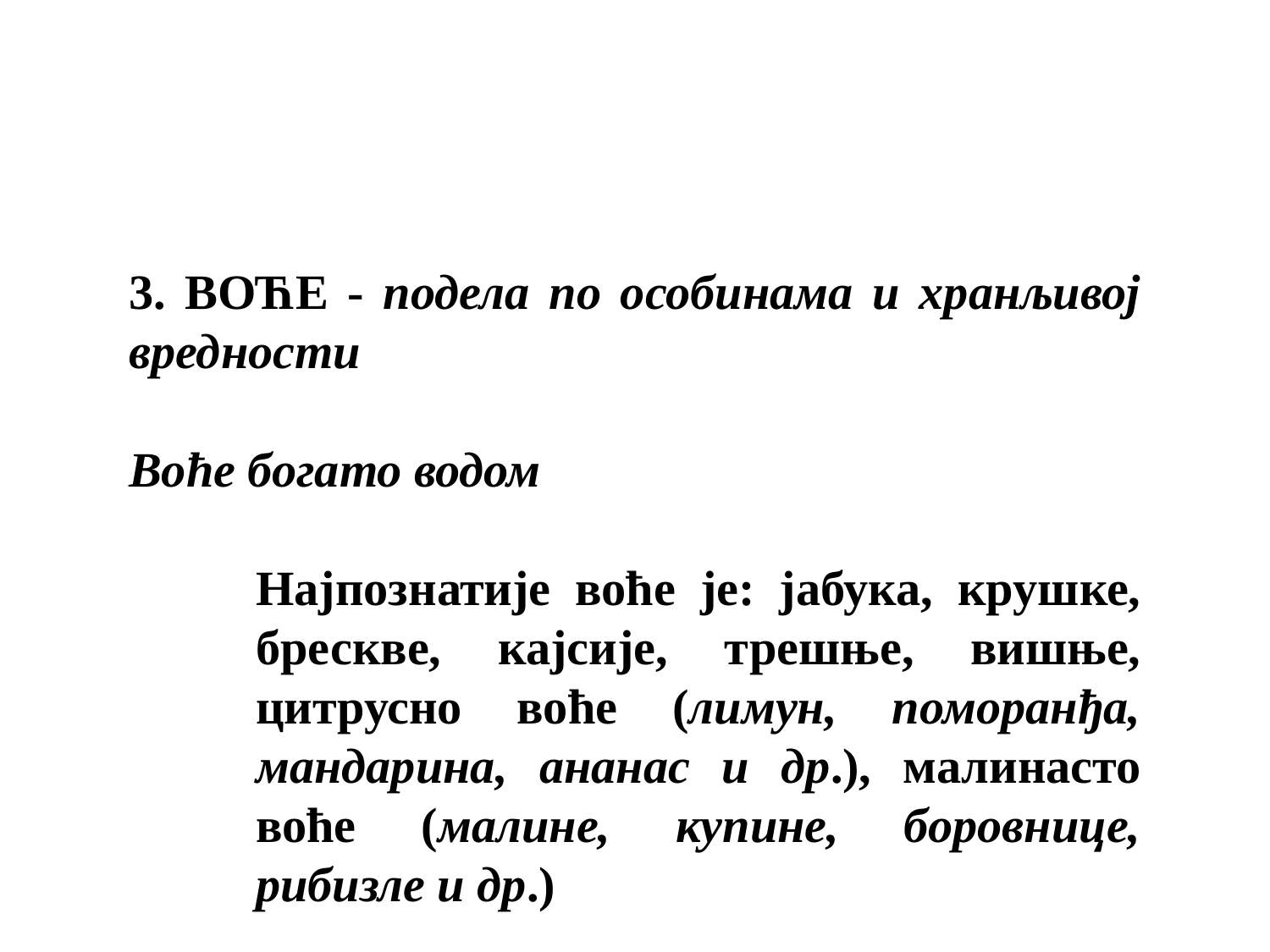

3. ВОЋЕ - подела по особинама и хранљивој вредности

Воће богато водом

Најпознатије воће је: јабука, крушке, брескве, кајсије, трешње, вишње, цитрусно воће (лимун, поморанђа, мандарина, ананас и др.), малинасто воће (малине, купине, боровнице, рибизле и др.)